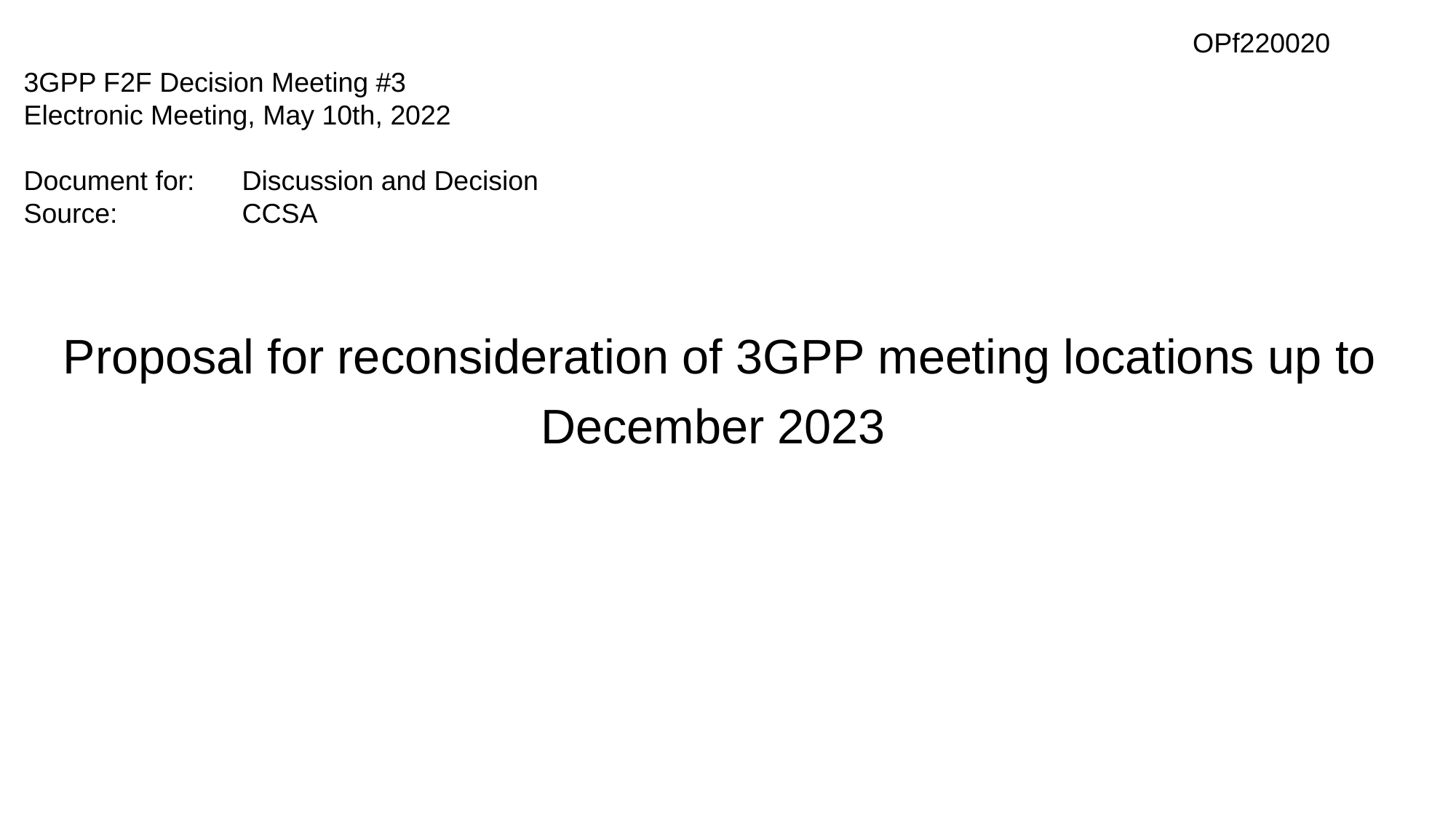

OPf220020
3GPP F2F Decision Meeting #3
Electronic Meeting, May 10th, 2022

Document for:	Discussion and Decision
Source:		CCSA
# Proposal for reconsideration of 3GPP meeting locations up to December 2023